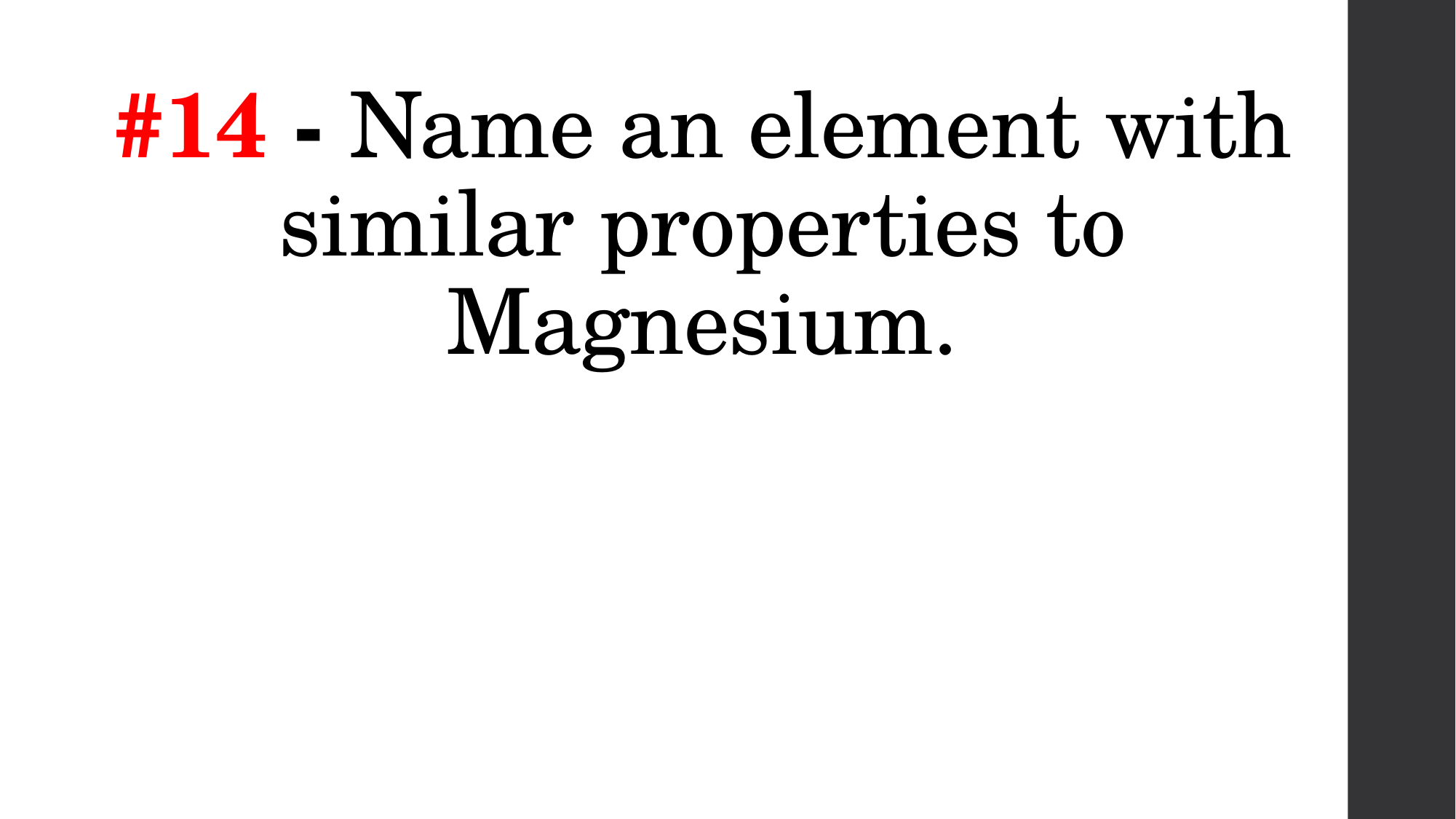

# #14 - Name an element with similar properties to Magnesium.